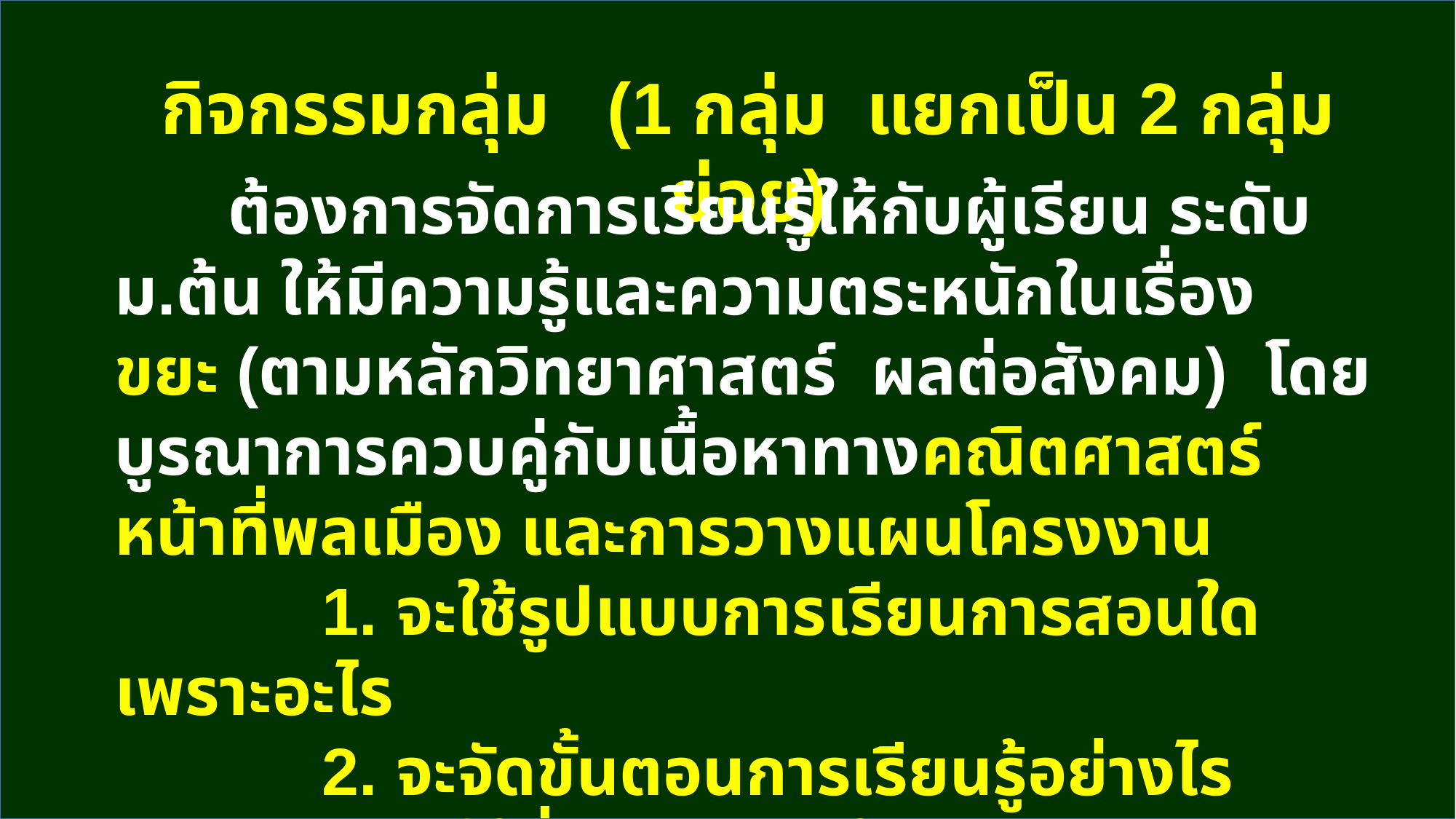

กิจกรรมกลุ่ม   (1 กลุ่ม  แยกเป็น 2 กลุ่มย่อย)
      ต้องการจัดการเรียนรู้ให้กับผู้เรียน ระดับ ม.ต้น ให้มีความรู้และความตระหนักในเรื่อง  ขยะ (ตามหลักวิทยาศาสตร์  ผลต่อสังคม)  โดยบูรณาการควบคู่กับเนื้อหาทางคณิตศาสตร์  หน้าที่พลเมือง และการวางแผนโครงงาน
            1. จะใช้รูปแบบการเรียนการสอนใด เพราะอะไร
            2. จะจัดขั้นตอนการเรียนรู้อย่างไร
            3. จะใช้สื่อการเรียนรู้อะไร เพราะอะไร